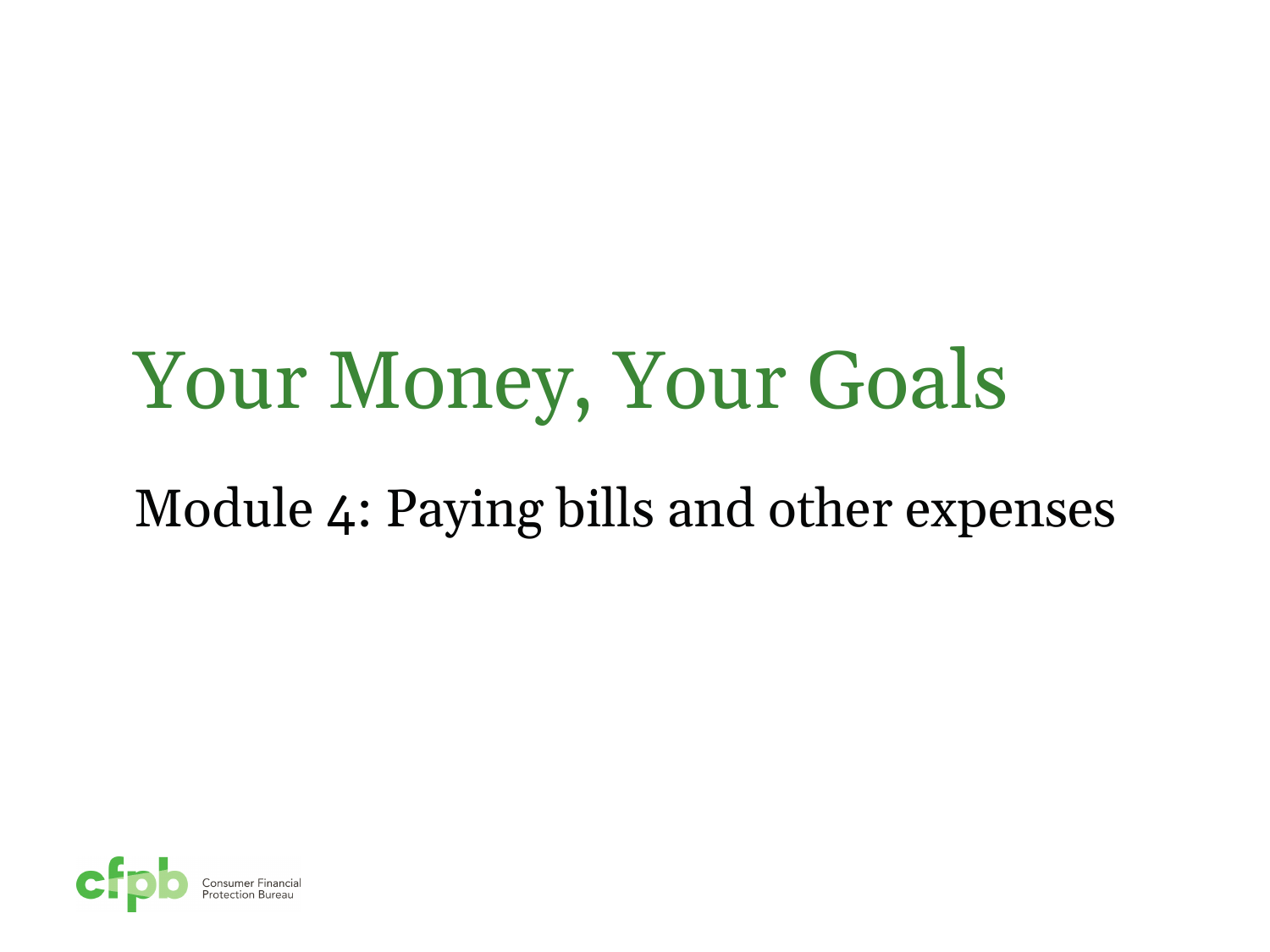

# Your Money, Your Goals
Module 4: Paying bills and other expenses